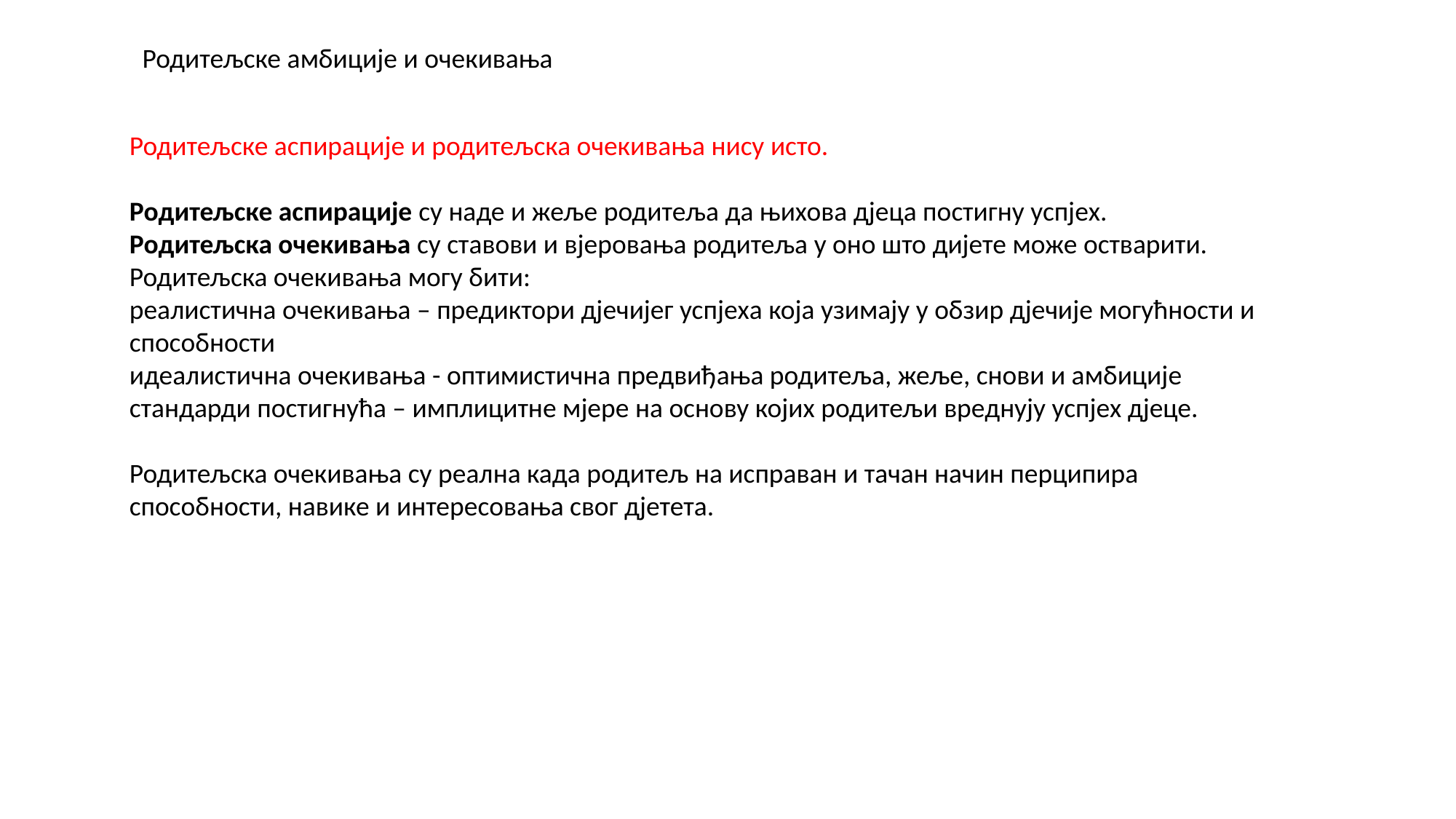

Родитељске амбиције и очекивања
Родитељске аспирације и родитељска очекивања нису исто.

Родитељске аспирације су наде и жеље родитеља да њихова дјеца постигну успјех.
Родитељска очекивања су ставови и вјеровања родитеља у оно што дијете може остварити.
Родитељска очекивања могу бити:
реалистична очекивања – предиктори дјечијег успјеха која узимају у обзир дјечије могућности и способности
идеалистична очекивања - оптимистична предвиђања родитеља, жеље, снови и амбиције
стандарди постигнућа – имплицитне мјере на основу којих родитељи вреднују успјех дјеце.

Родитељска очекивања су реална када родитељ на исправан и тачан начин перципира способности, навике и интересовања свог дјетета.